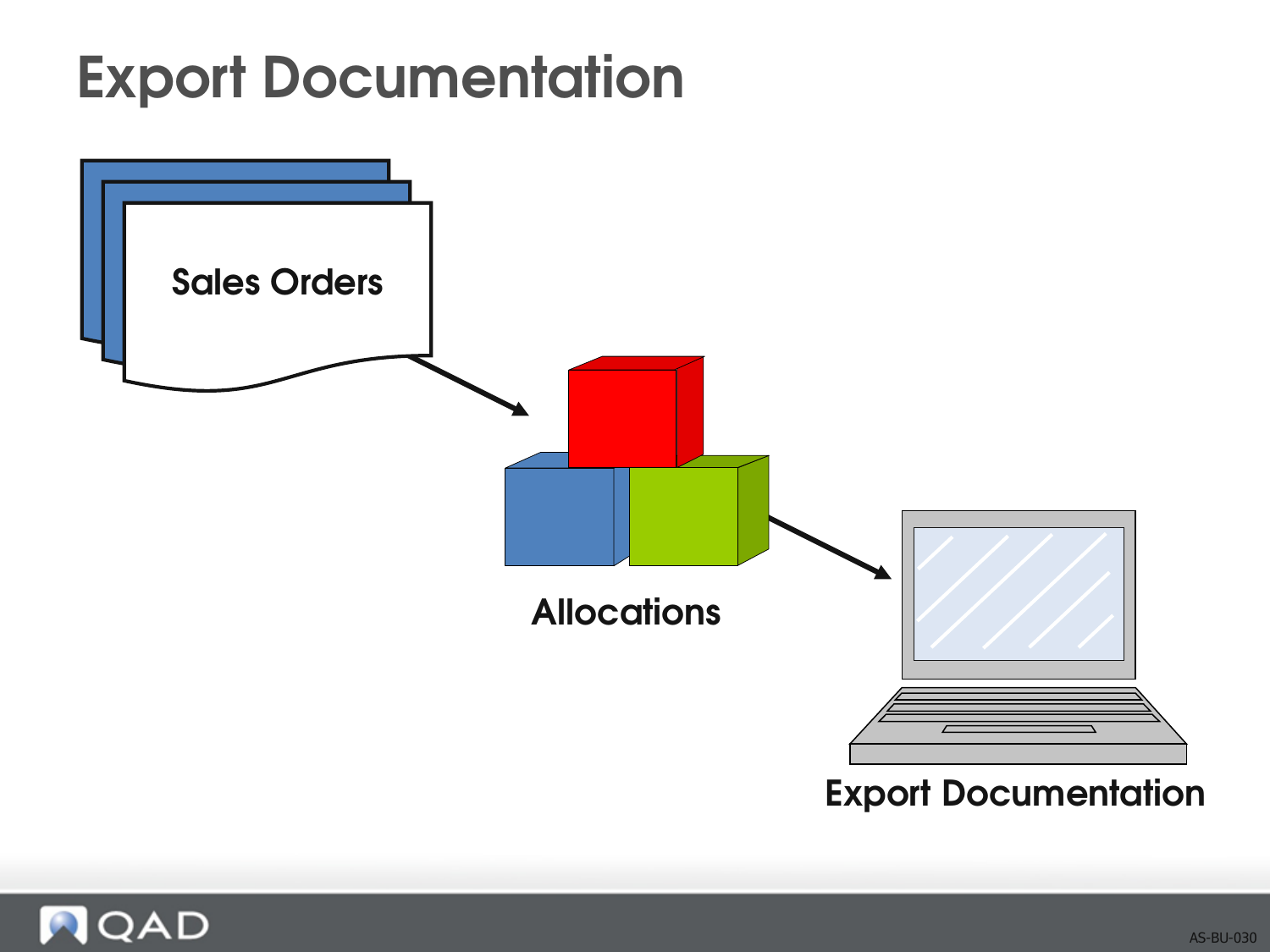

# Export Documentation

Sales Orders

Sales Orders

Allocations
Export Documentation
AS-BU-030